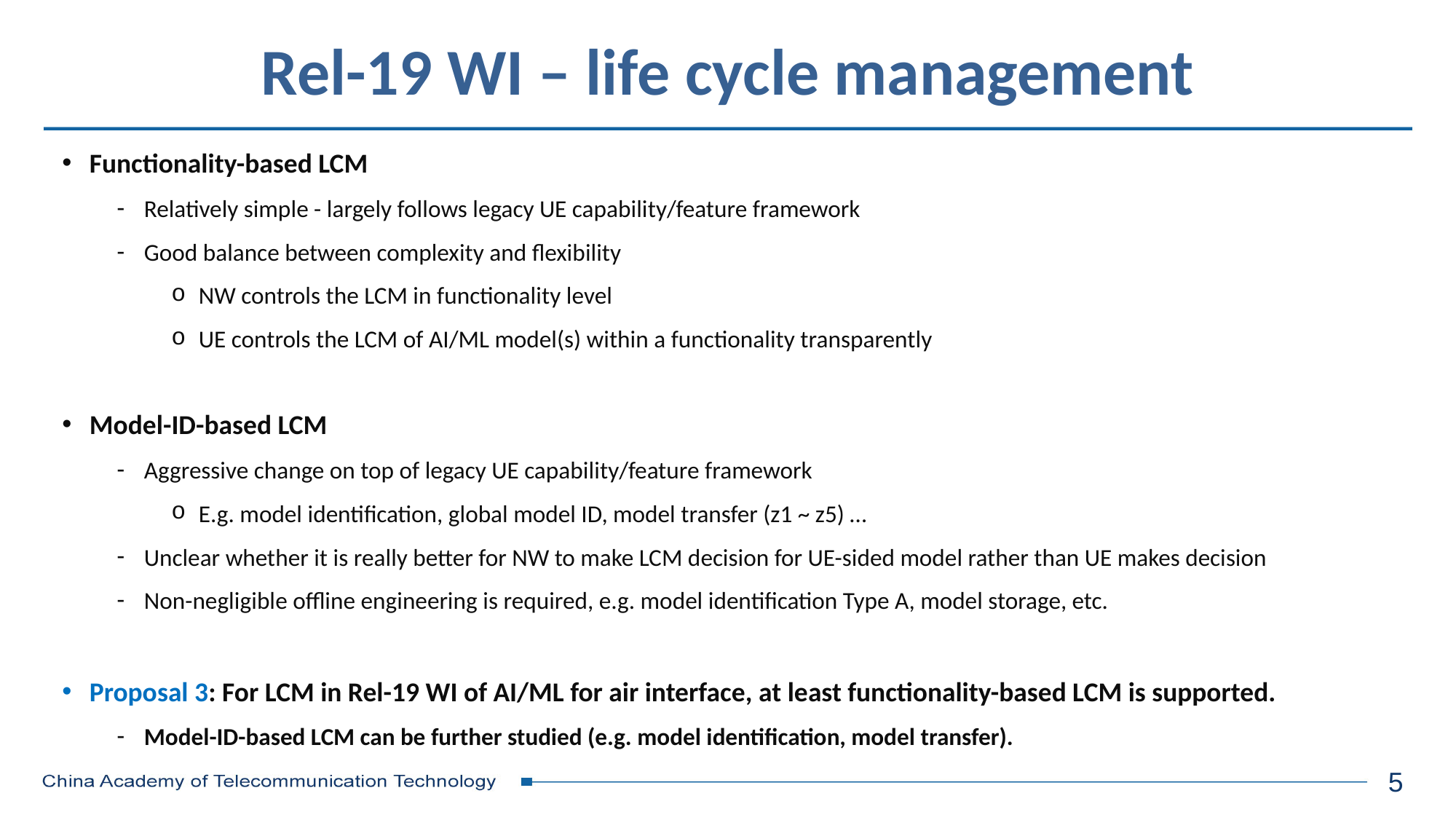

# Rel-19 WI – life cycle management
Functionality-based LCM
Relatively simple - largely follows legacy UE capability/feature framework
Good balance between complexity and flexibility
NW controls the LCM in functionality level
UE controls the LCM of AI/ML model(s) within a functionality transparently

Model-ID-based LCM
Aggressive change on top of legacy UE capability/feature framework
E.g. model identification, global model ID, model transfer (z1 ~ z5) …
Unclear whether it is really better for NW to make LCM decision for UE-sided model rather than UE makes decision
Non-negligible offline engineering is required, e.g. model identification Type A, model storage, etc.

Proposal 3: For LCM in Rel-19 WI of AI/ML for air interface, at least functionality-based LCM is supported.
Model-ID-based LCM can be further studied (e.g. model identification, model transfer).

5